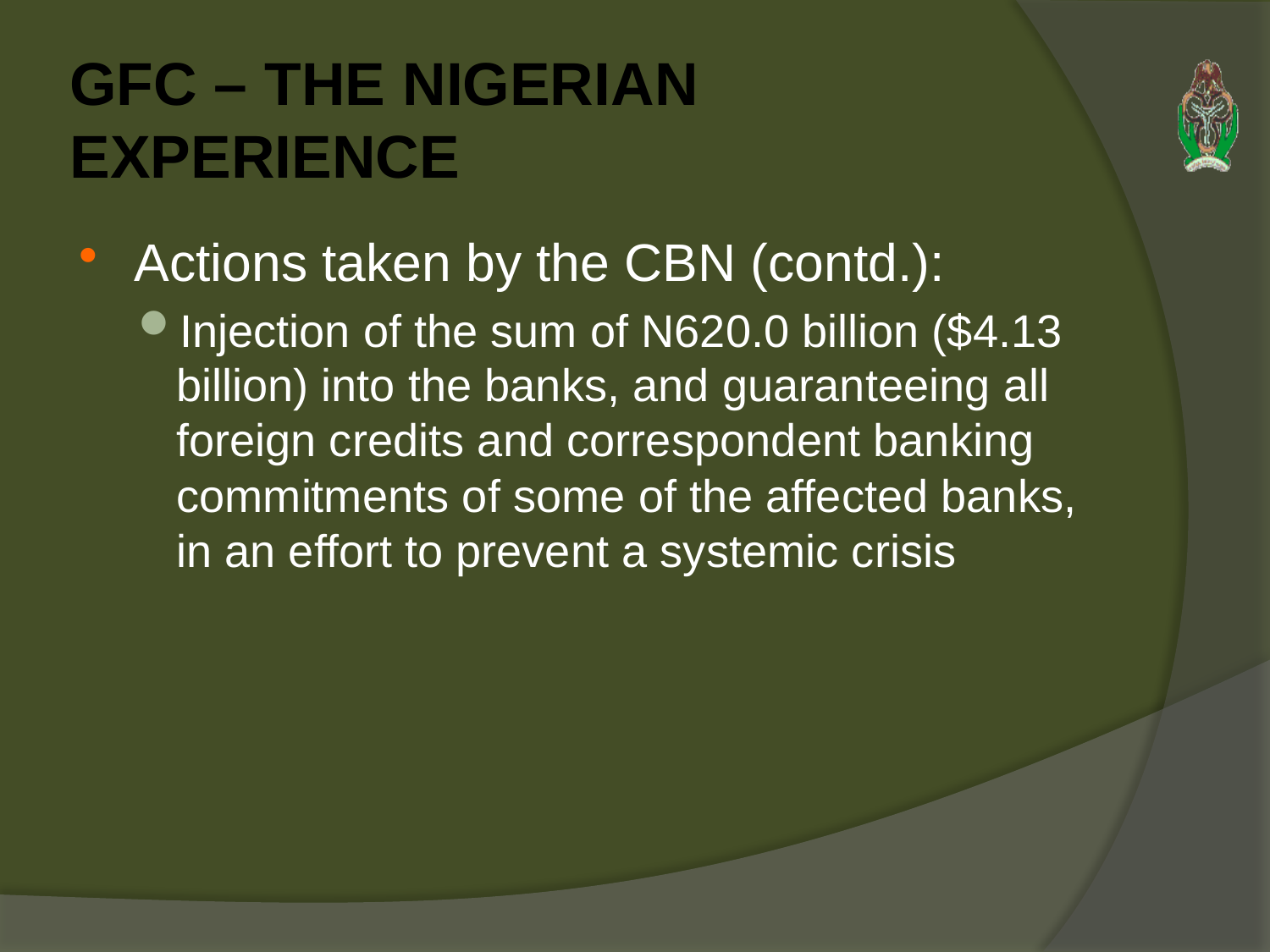

# GFC – THE NIGERIAN EXPERIENCE
Actions taken by the CBN (contd.):
Injection of the sum of N620.0 billion ($4.13 billion) into the banks, and guaranteeing all foreign credits and correspondent banking commitments of some of the affected banks, in an effort to prevent a systemic crisis